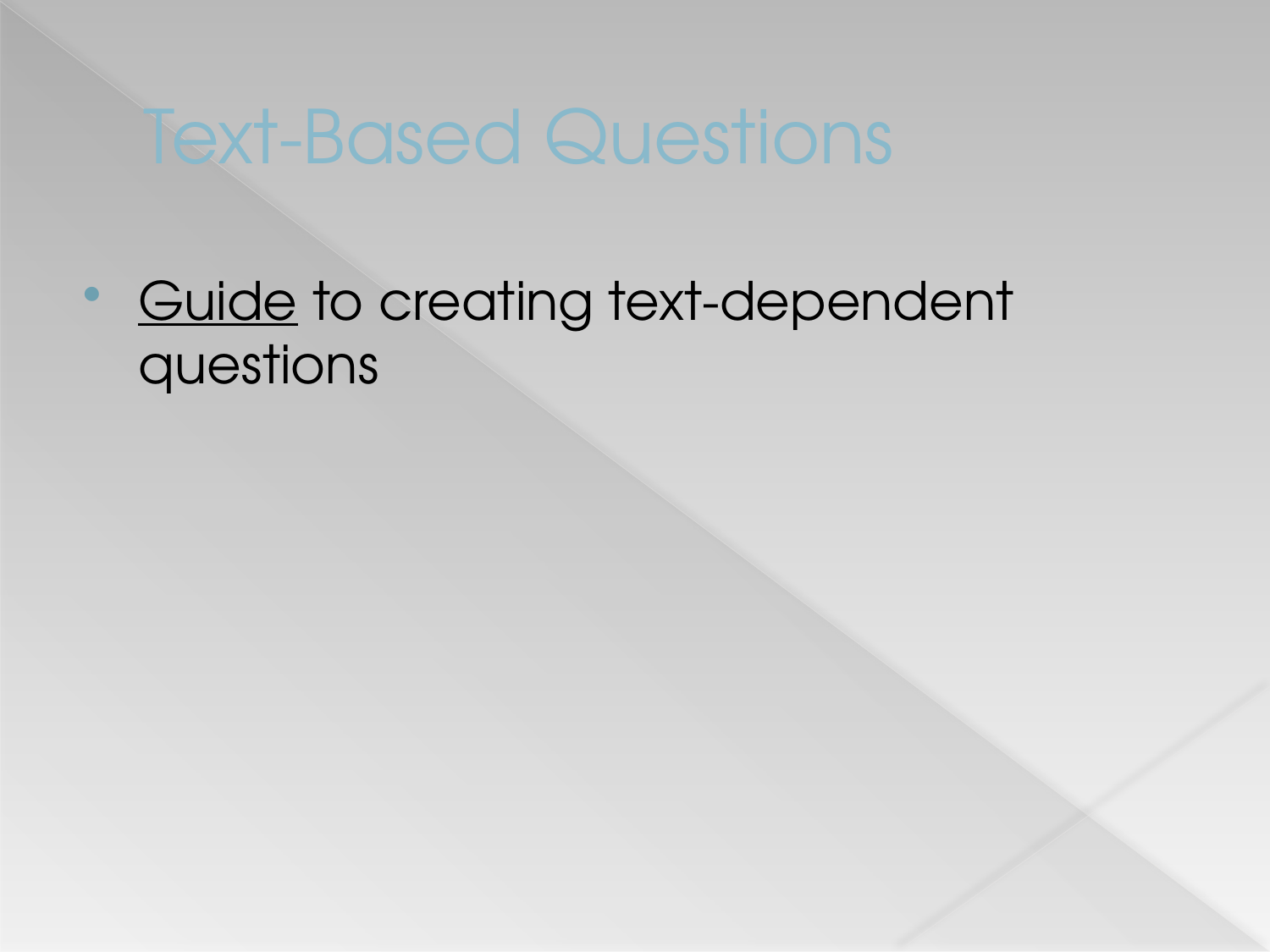

# Text-Based Questions
Guide to creating text-dependent questions